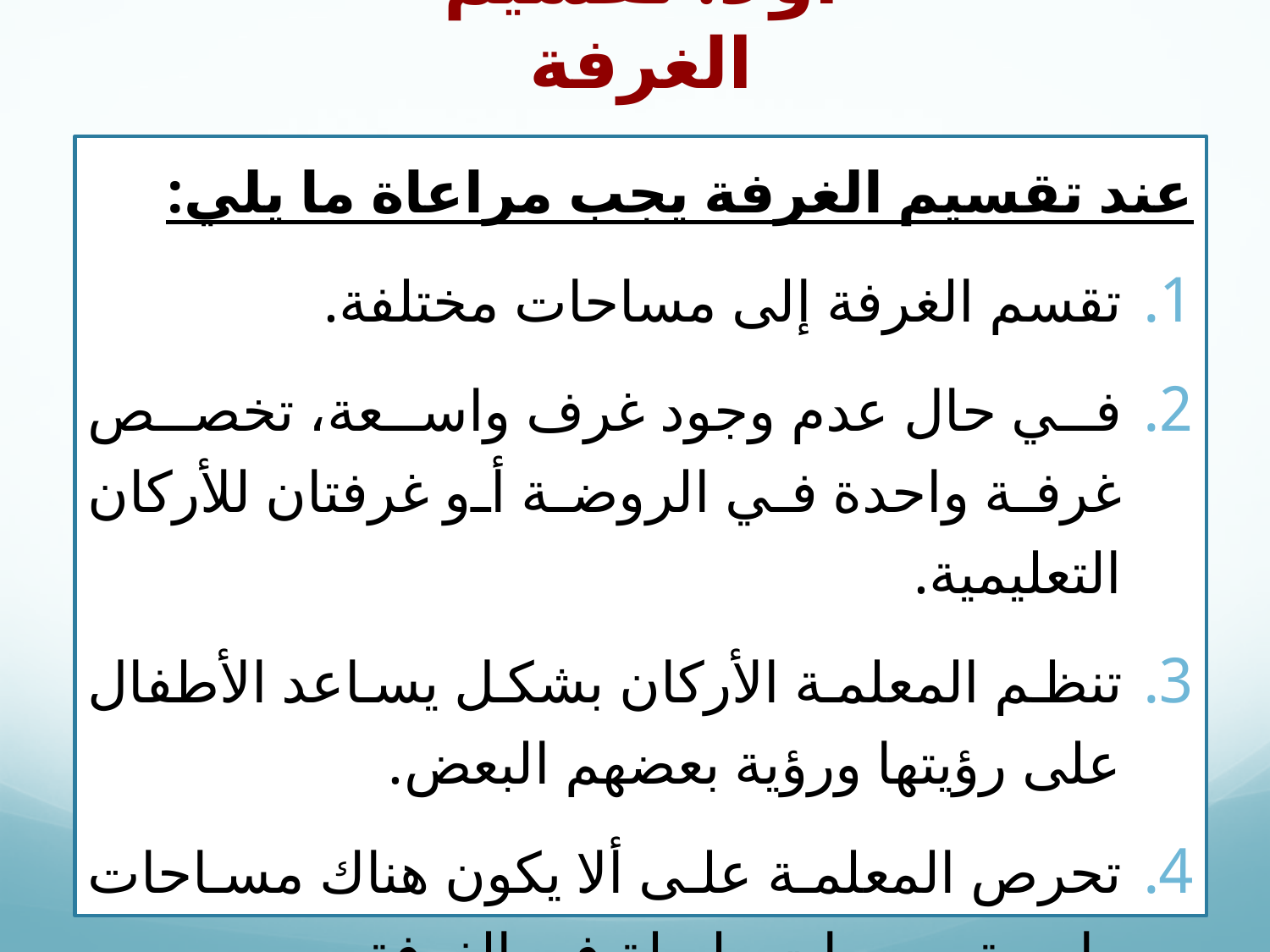

أولاً: تقسيم الغرفة
عند تقسيم الغرفة يجب مراعاة ما يلي:
تقسم الغرفة إلى مساحات مختلفة.
في حال عدم وجود غرف واسعة، تخصص غرفة واحدة في الروضة أو غرفتان للأركان التعليمية.
تنظم المعلمة الأركان بشكل يساعد الأطفال على رؤيتها ورؤية بعضهم البعض.
تحرص المعلمة على ألا يكون هناك مساحات واسعة وممرات طويلة في الغرفة.